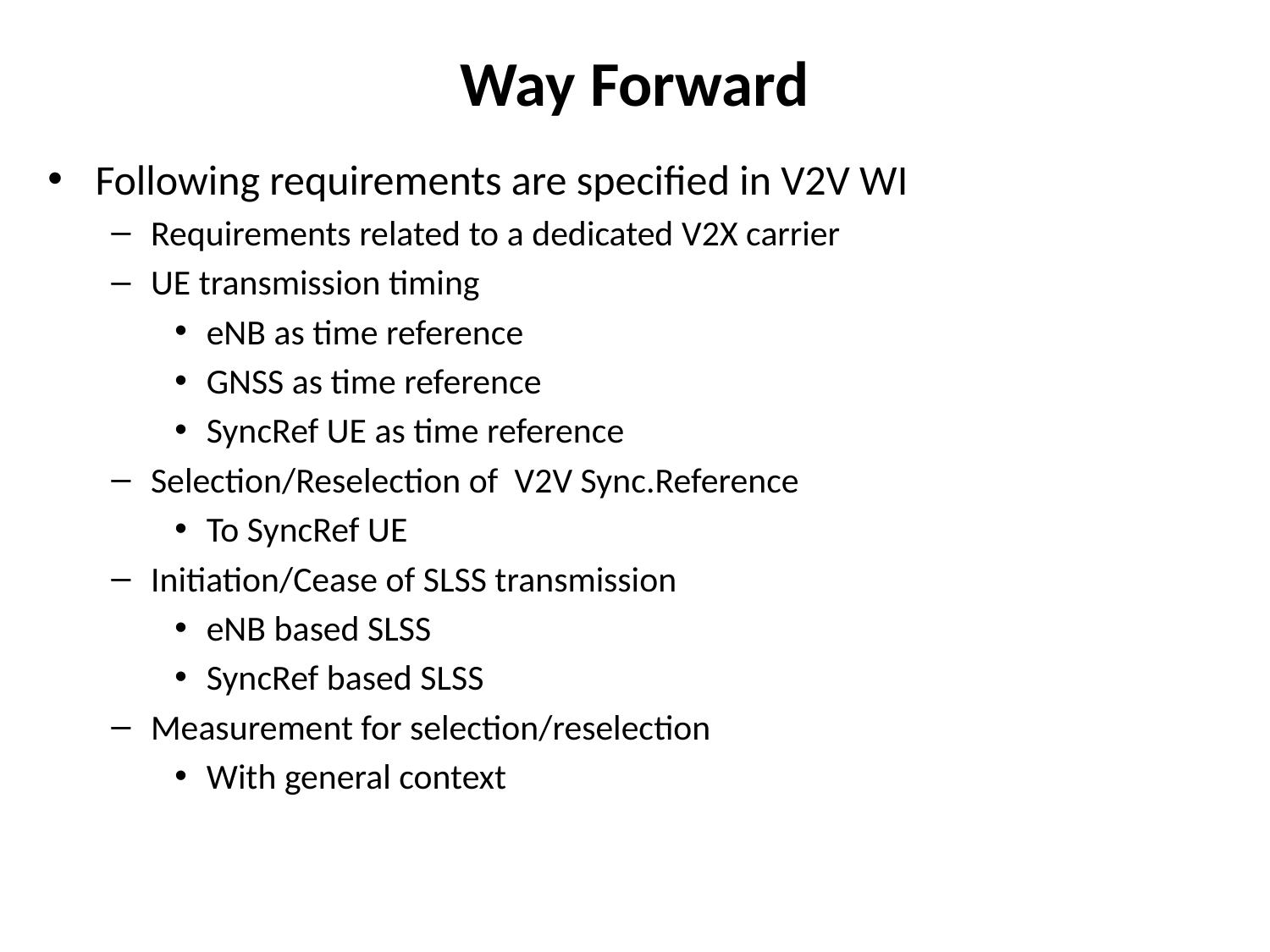

# Way Forward
Following requirements are specified in V2V WI
Requirements related to a dedicated V2X carrier
UE transmission timing
eNB as time reference
GNSS as time reference
SyncRef UE as time reference
Selection/Reselection of  V2V Sync.Reference
To SyncRef UE
Initiation/Cease of SLSS transmission
eNB based SLSS
SyncRef based SLSS
Measurement for selection/reselection
With general context